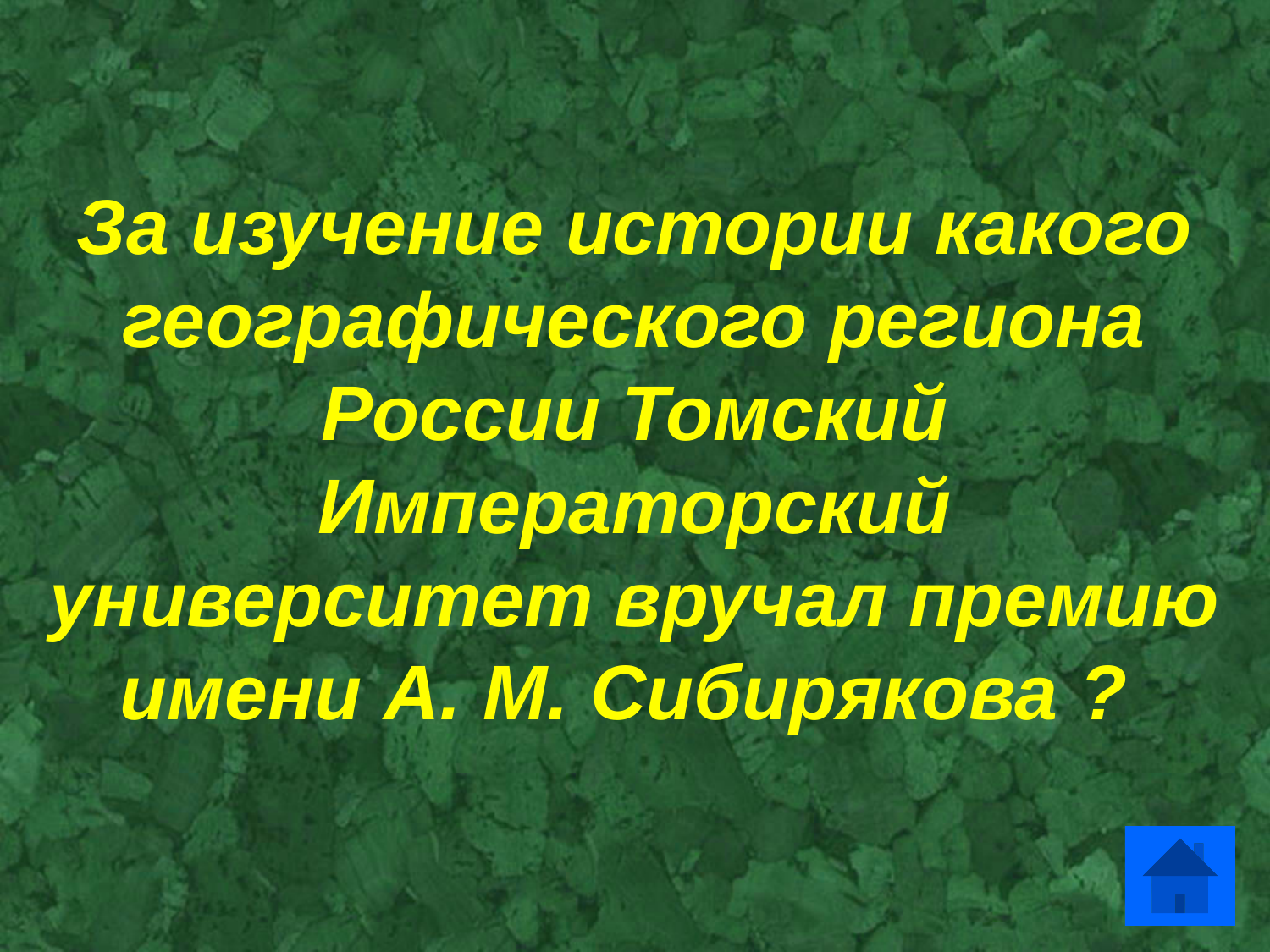

За изучение истории какого географического региона России Томский Императорский университет вручал премию имени А. М. Сибирякова ?